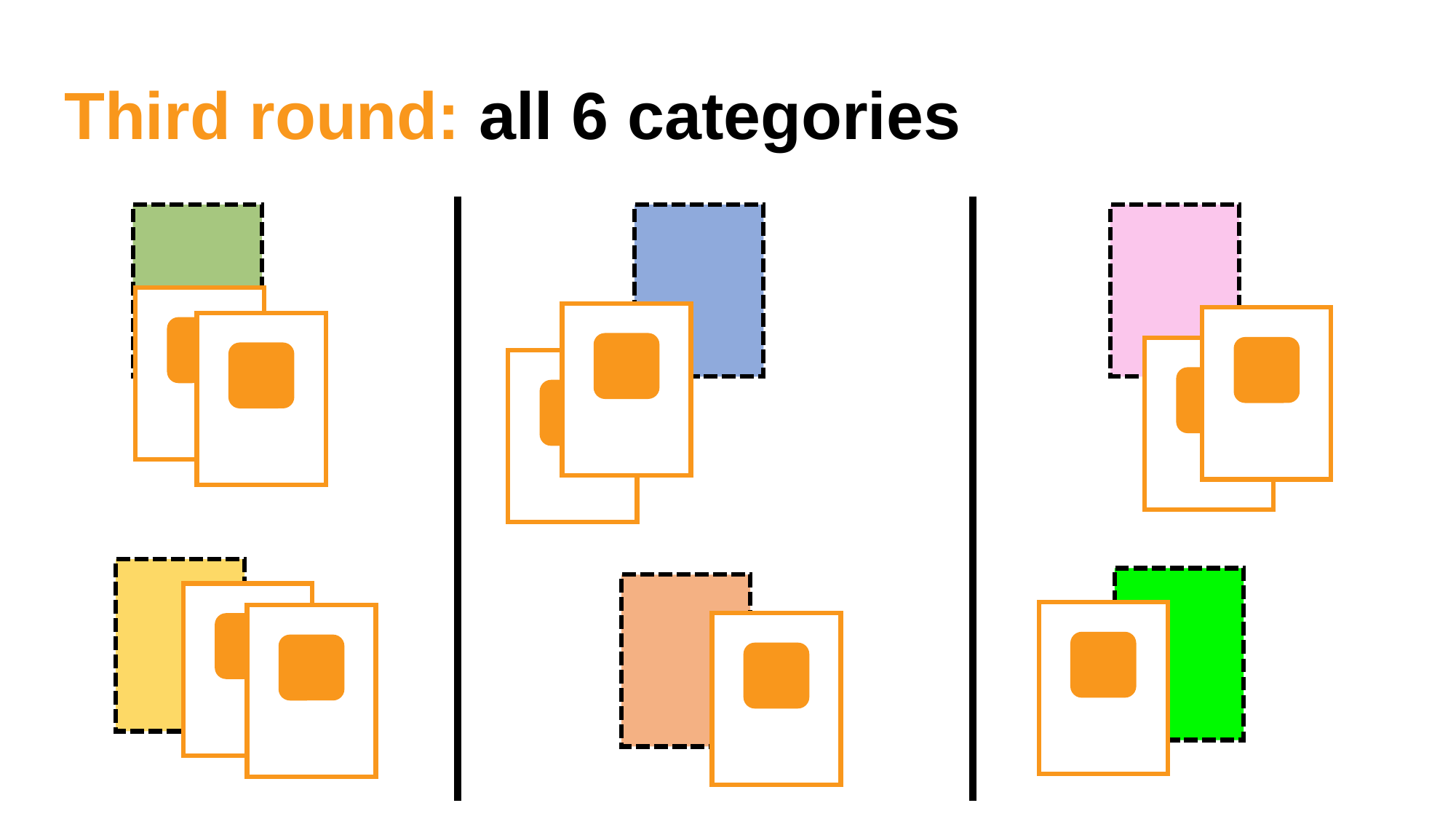

Third round: all 6 categories

1

2

6